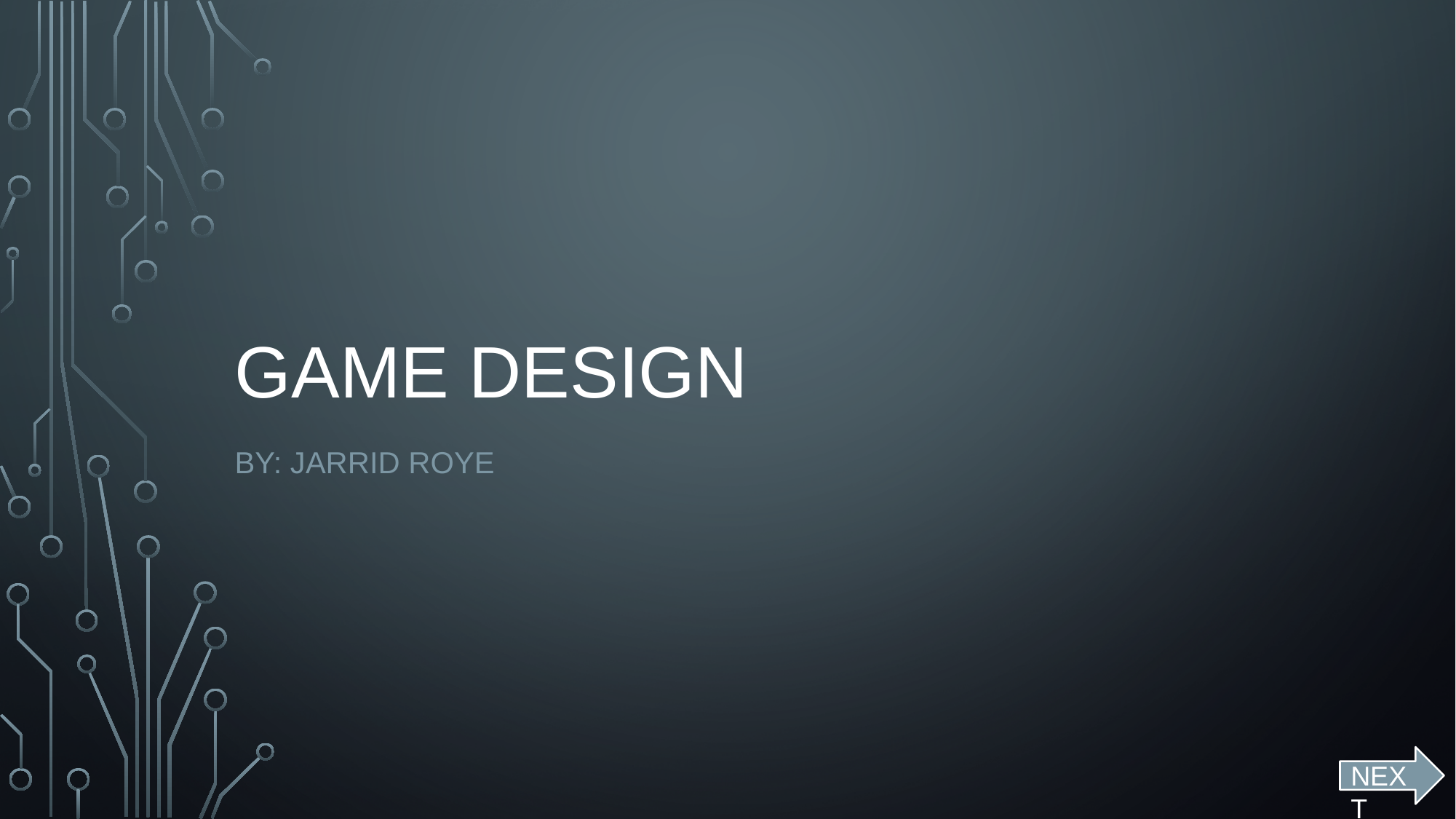

# Game Design
By: Jarrid ROye

NEXT